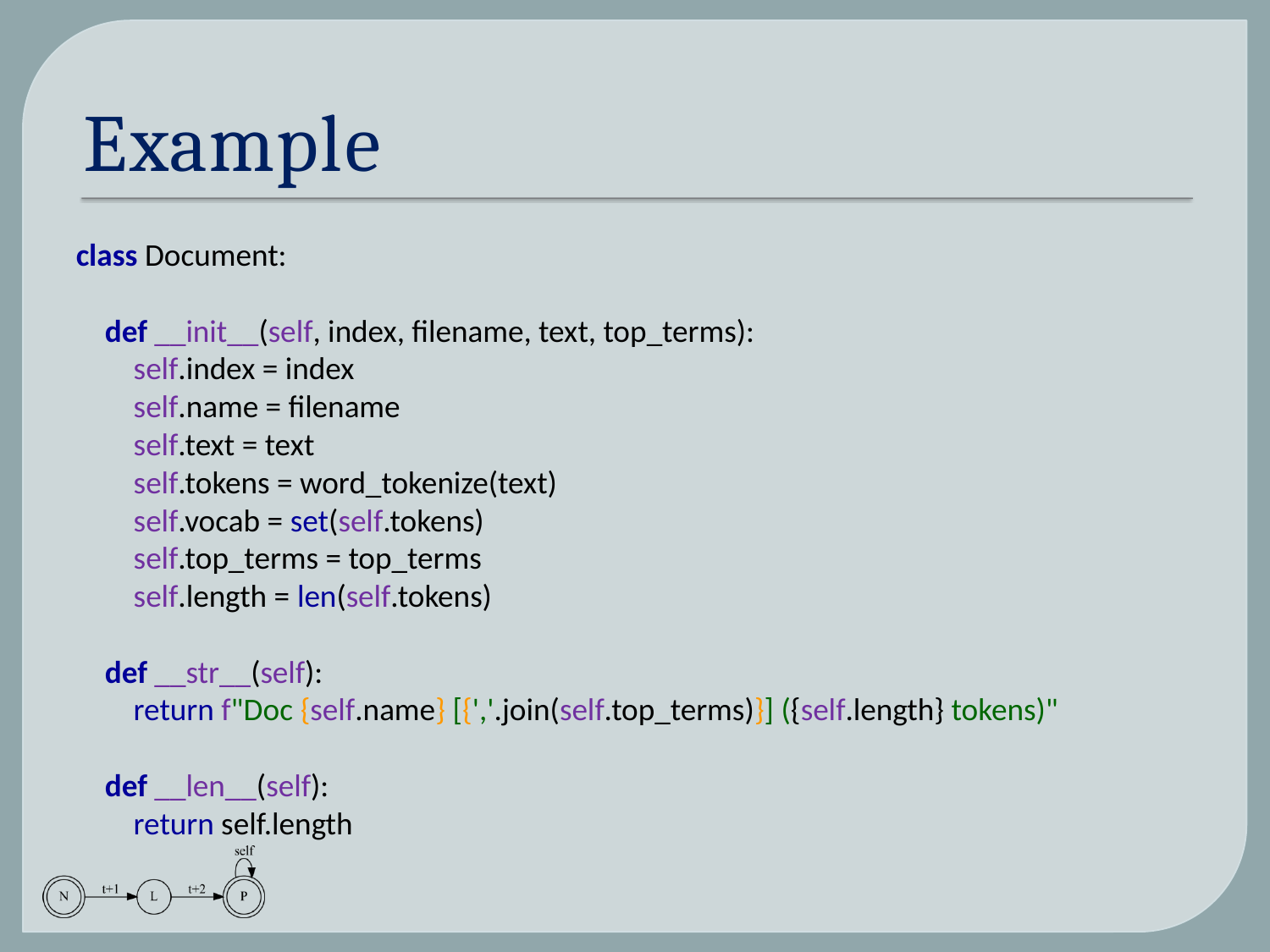

# Example
class Document:

    def __init__(self, index, filename, text, top_terms):
        self.index = index
        self.name = filename
        self.text = text
        self.tokens = word_tokenize(text)
        self.vocab = set(self.tokens)
        self.top_terms = top_terms
        self.length = len(self.tokens)

    def __str__(self):
        return f"Doc {self.name} [{','.join(self.top_terms)}] ({self.length} tokens)"

    def __len__(self):
        return self.length